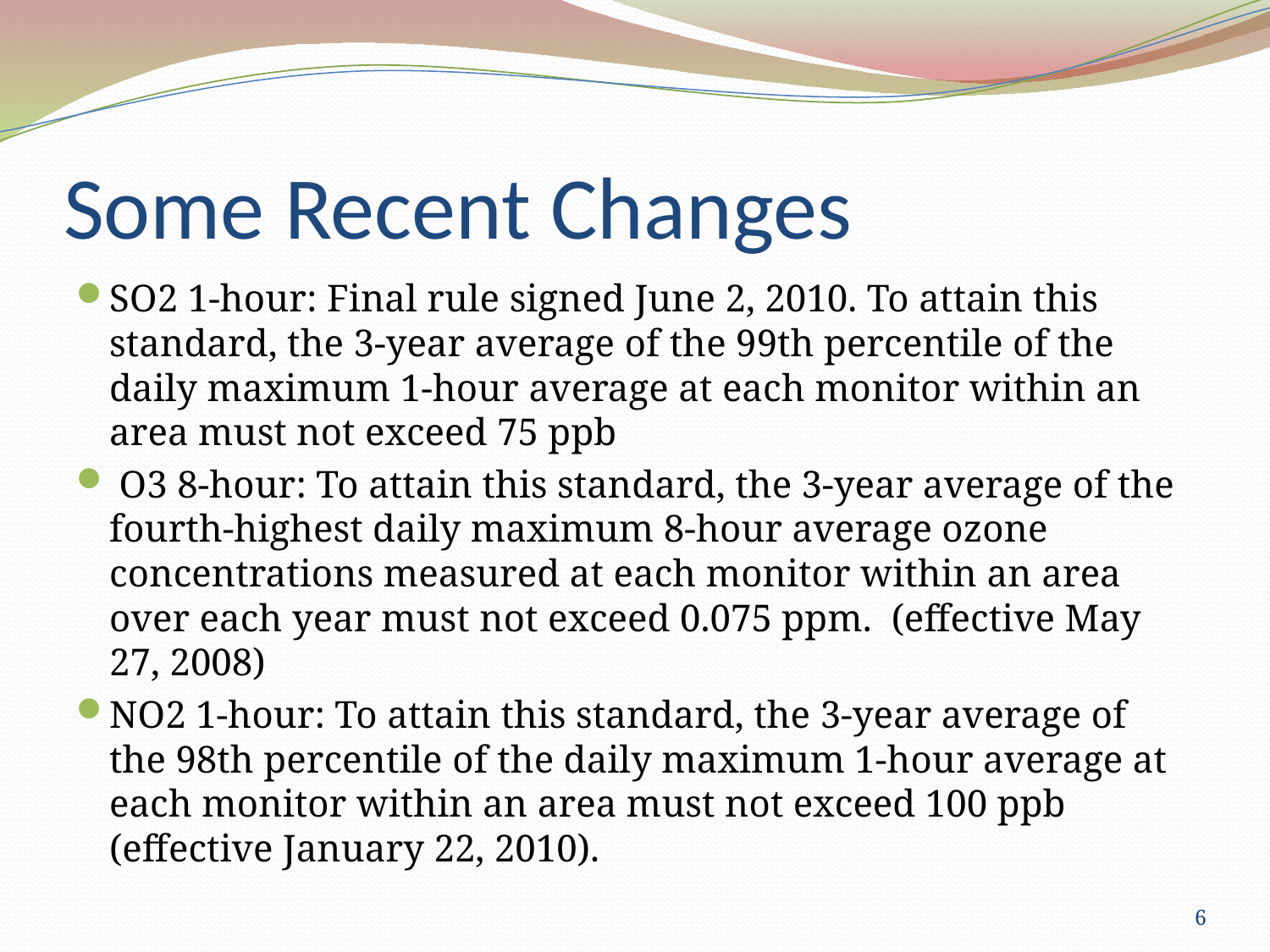

# Some Recent Changes
SO2 1-hour: Final rule signed June 2, 2010. To attain this standard, the 3-year average of the 99th percentile of the daily maximum 1-hour average at each monitor within an area must not exceed 75 ppb
 O3 8-hour: To attain this standard, the 3-year average of the fourth-highest daily maximum 8-hour average ozone concentrations measured at each monitor within an area over each year must not exceed 0.075 ppm.  (effective May 27, 2008)
NO2 1-hour: To attain this standard, the 3-year average of the 98th percentile of the daily maximum 1-hour average at each monitor within an area must not exceed 100 ppb (effective January 22, 2010).

6